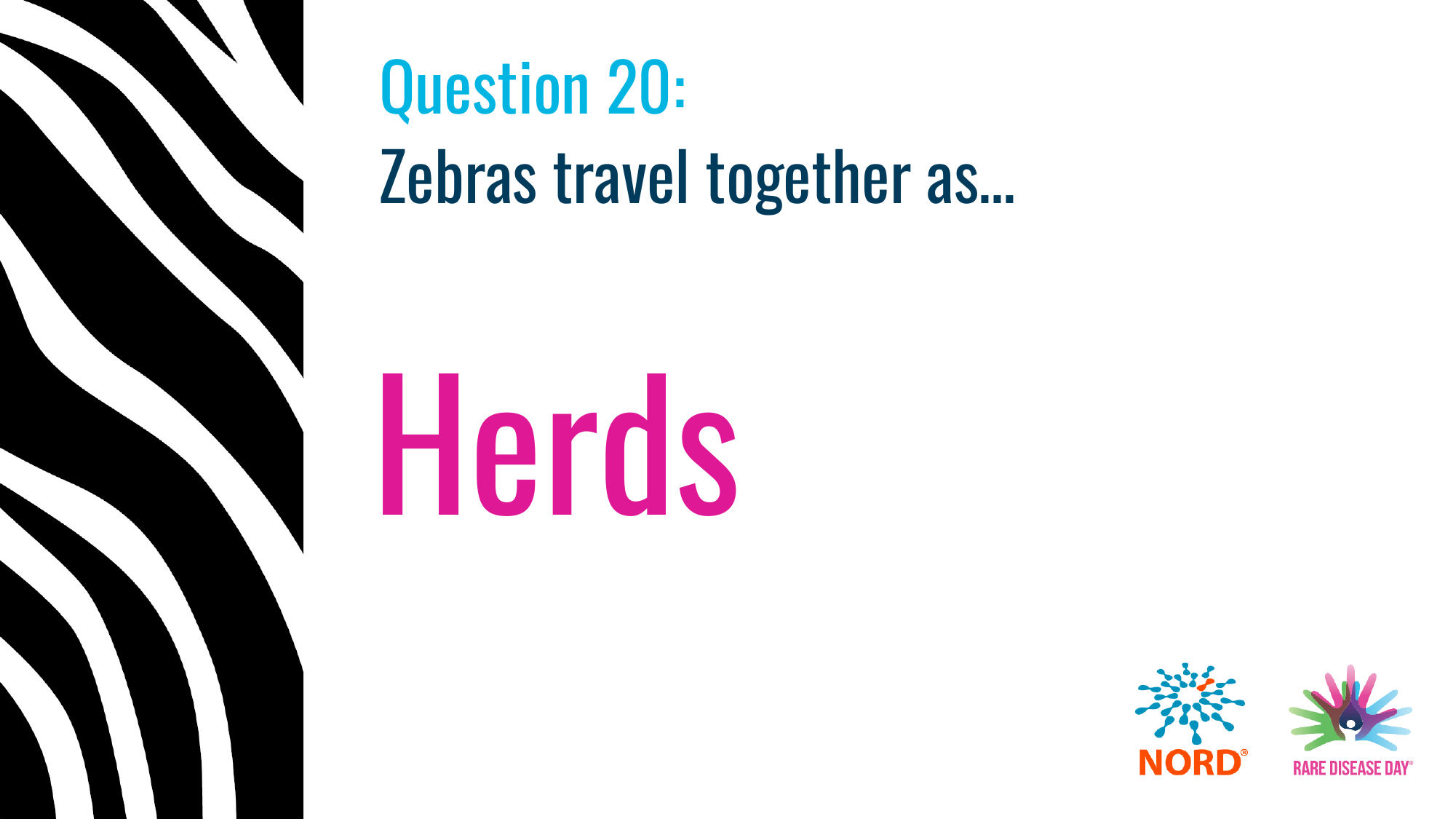

# Question 20:
Zebras travel together as…
Herds